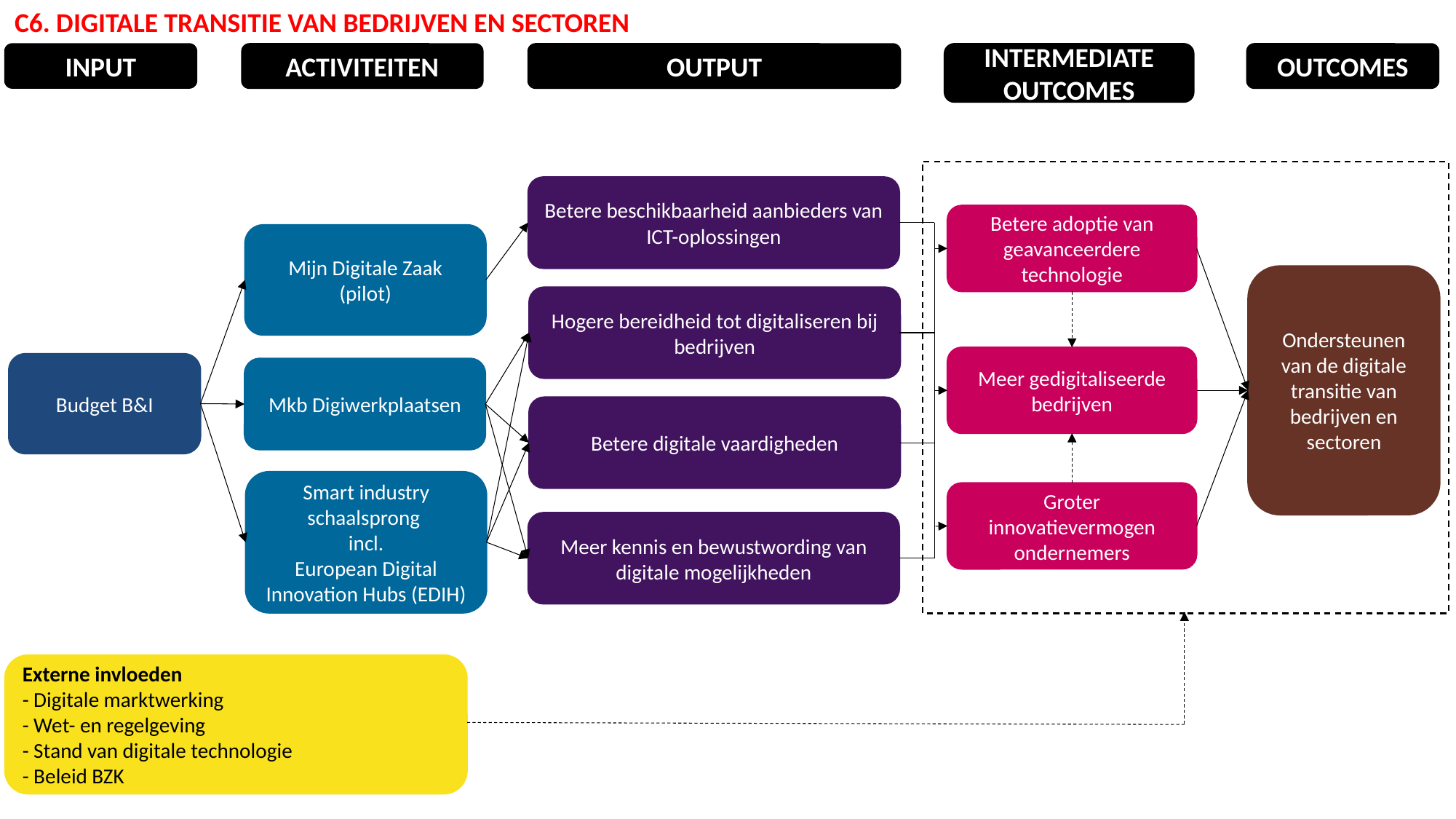

C6. DIGITALE TRANSITIE VAN BEDRIJVEN EN SECTOREN
INTERMEDIATE OUTCOMES
INPUT
ACTIVITEITEN
OUTPUT
OUTCOMES

Betere beschikbaarheid aanbieders van ICT-oplossingen
Betere adoptie van geavanceerdere technologie
Mijn Digitale Zaak (pilot)
Ondersteunen van de digitale transitie van bedrijven en sectoren
Hogere bereidheid tot digitaliseren bij bedrijven
Meer gedigitaliseerde bedrijven
Budget B&I
Mkb Digiwerkplaatsen
Betere digitale vaardigheden
Smart industry schaalsprong
incl.
European Digital Innovation Hubs (EDIH)
Groter innovatievermogen ondernemers
Meer kennis en bewustwording van digitale mogelijkheden
Externe invloeden
- Digitale marktwerking
- Wet- en regelgeving
- Stand van digitale technologie
- Beleid BZK